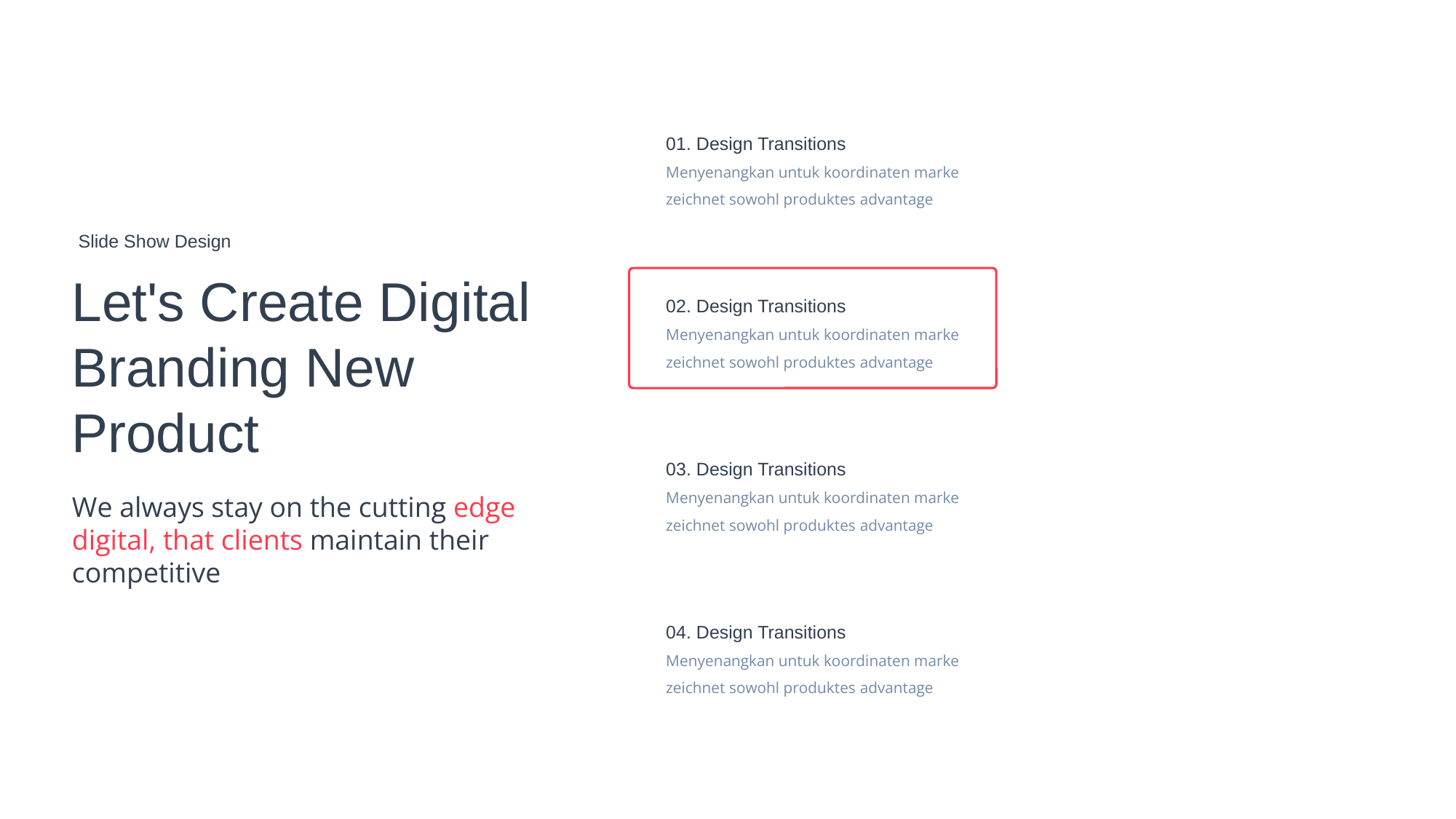

01. Design Transitions
Menyenangkan untuk koordinaten marke zeichnet sowohl produktes advantage
Slide Show Design
Let's Create Digital Branding New Product

02. Design Transitions
Menyenangkan untuk koordinaten marke zeichnet sowohl produktes advantage
03. Design Transitions
Menyenangkan untuk koordinaten marke zeichnet sowohl produktes advantage
We always stay on the cutting edge digital, that clients maintain their competitive
04. Design Transitions
Menyenangkan untuk koordinaten marke zeichnet sowohl produktes advantage